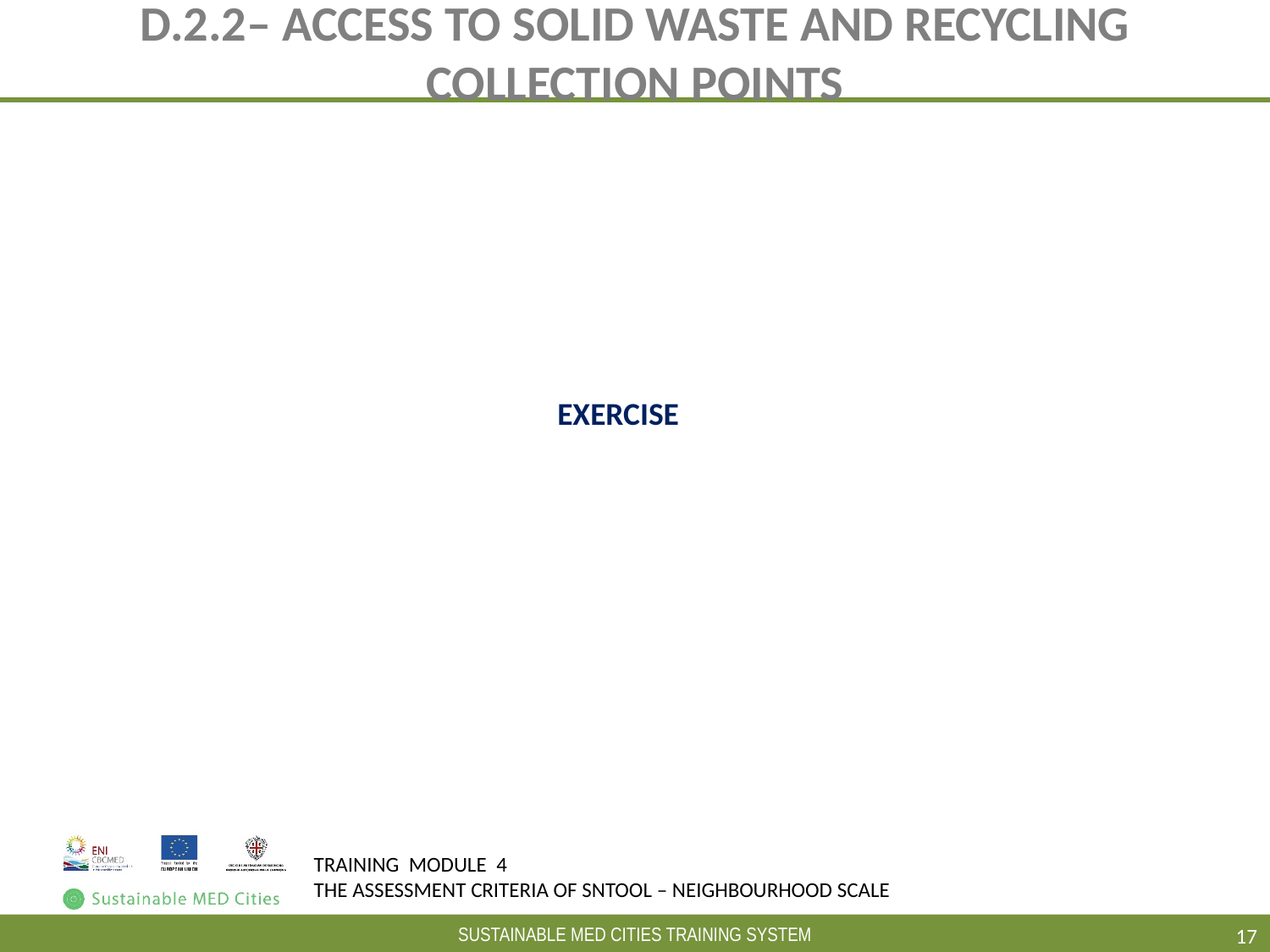

# D.2.2– ACCESS TO SOLID WASTE AND RECYCLING COLLECTION POINTS

EXERCISE

17